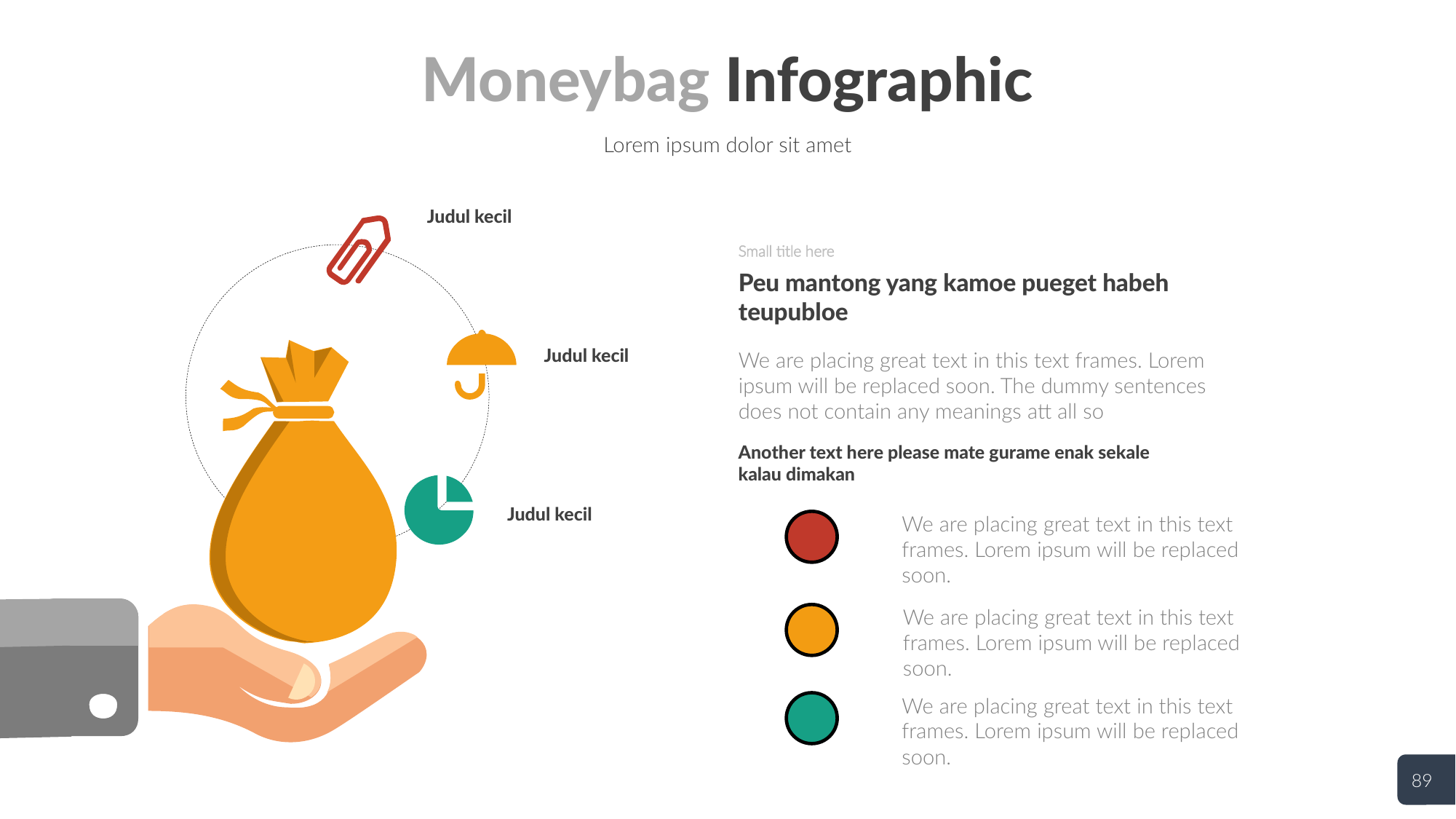

# Moneybag Infographic
Lorem ipsum dolor sit amet
Judul kecil

Small title here

Peu mantong yang kamoe pueget habeh teupubloe

Judul kecil

We are placing great text in this text frames. Lorem ipsum will be replaced soon. The dummy sentences does not contain any meanings att all so
Another text here please mate gurame enak sekale kalau dimakan

Judul kecil
We are placing great text in this text frames. Lorem ipsum will be replaced soon.

We are placing great text in this text frames. Lorem ipsum will be replaced soon.

We are placing great text in this text frames. Lorem ipsum will be replaced soon.

89